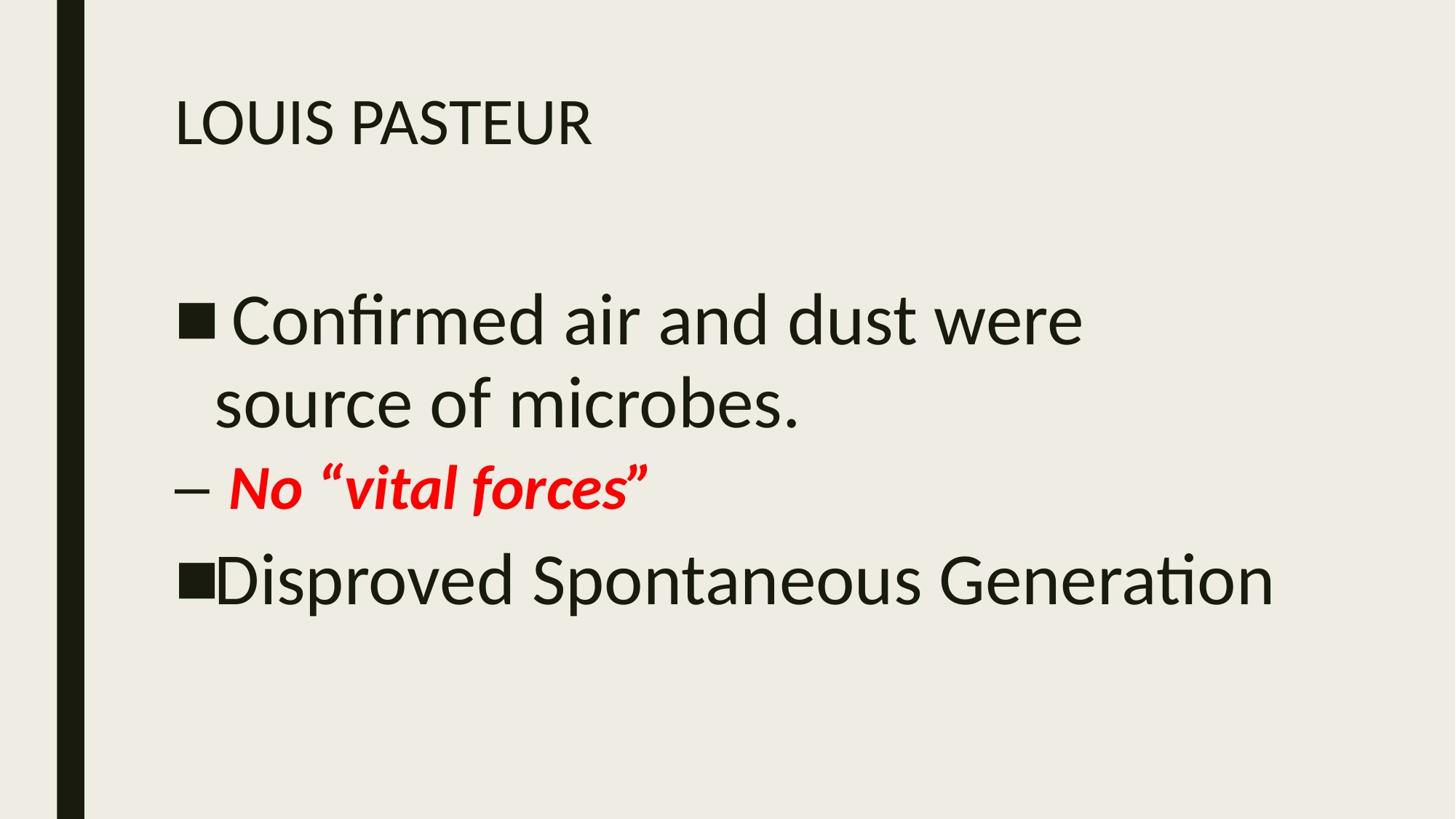

# LOUIS PASTEUR
 Confirmed air and dust were source of microbes.
 No “vital forces”
Disproved Spontaneous Generation